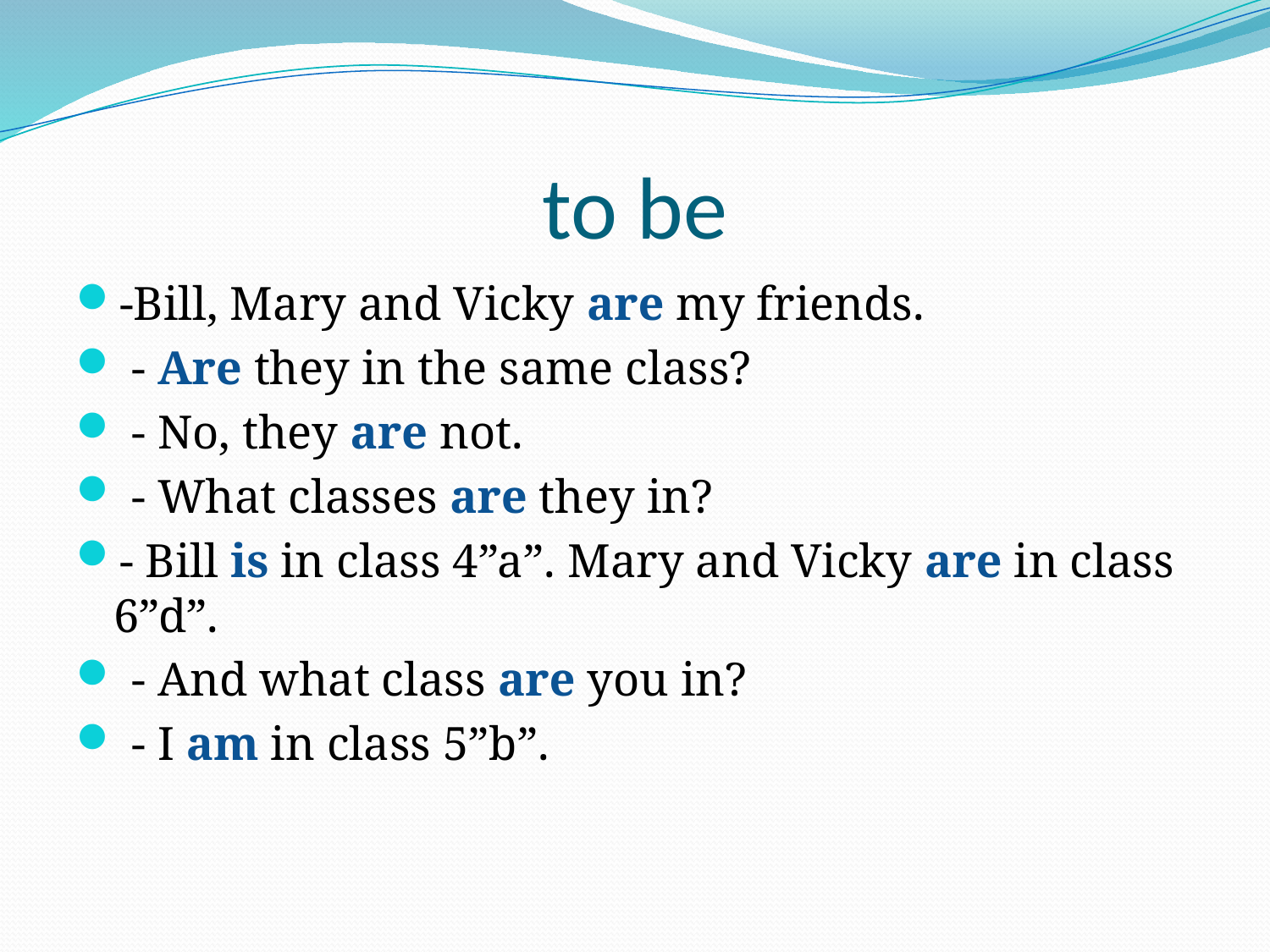

# to be
-Bill, Mary and Vicky are my friends.
 ‐ Are they in the same class?
 ‐ No, they are not.
 ‐ What classes are they in?
‐ Bill is in class 4”a”. Mary and Vicky are in class 6”d”.
 ‐ And what class are you in?
 ‐ I am in class 5”b”.